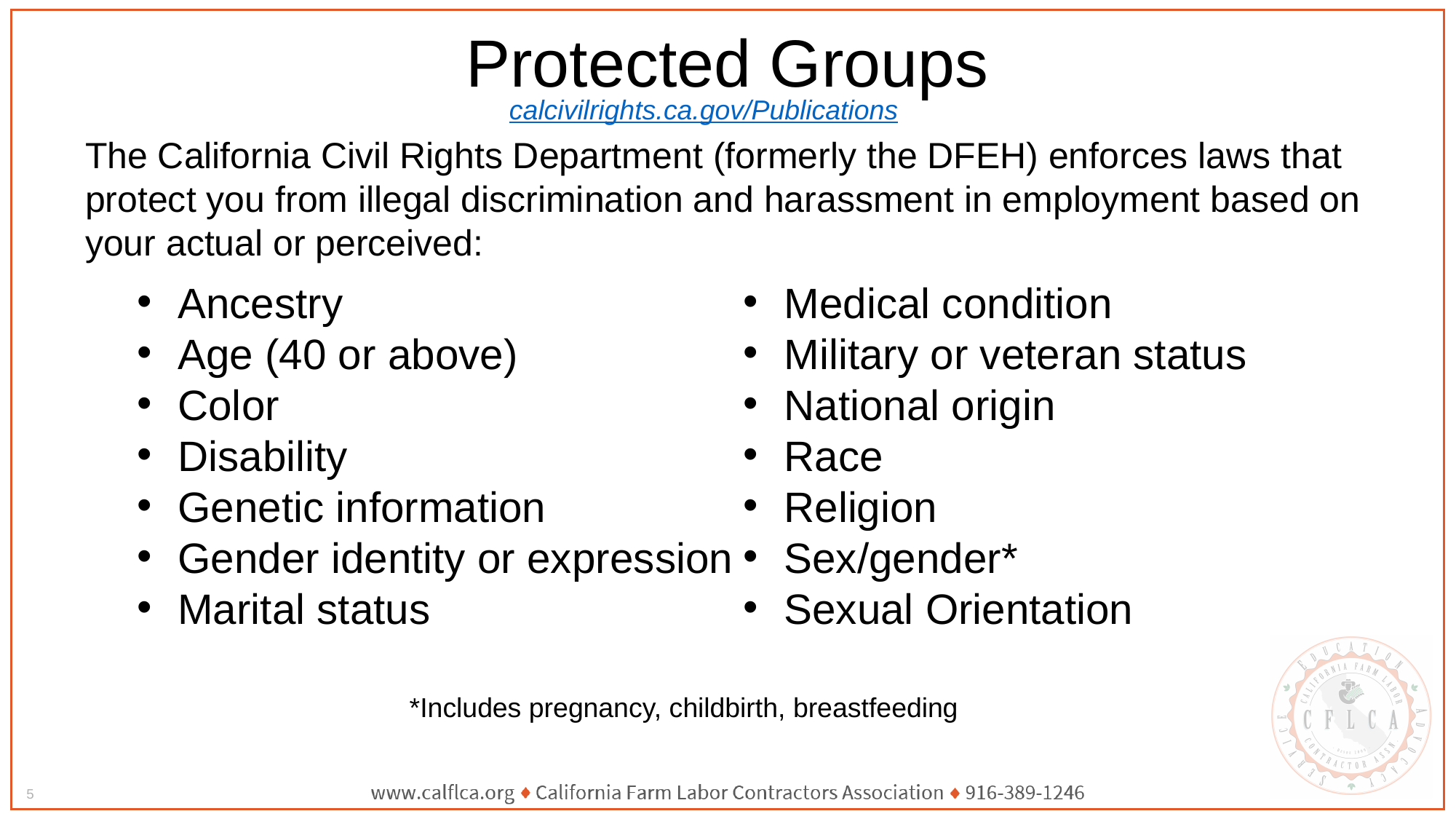

Protected Groups
calcivilrights.ca.gov/Publications
The California Civil Rights Department (formerly the DFEH) enforces laws that protect you from illegal discrimination and harassment in employment based on your actual or perceived:
Ancestry
Age (40 or above)
Color
Disability
Genetic information
Gender identity or expression
Marital status

Medical condition
Military or veteran status
National origin
Race
Religion
Sex/gender*
Sexual Orientation
*Includes pregnancy, childbirth, breastfeeding
5